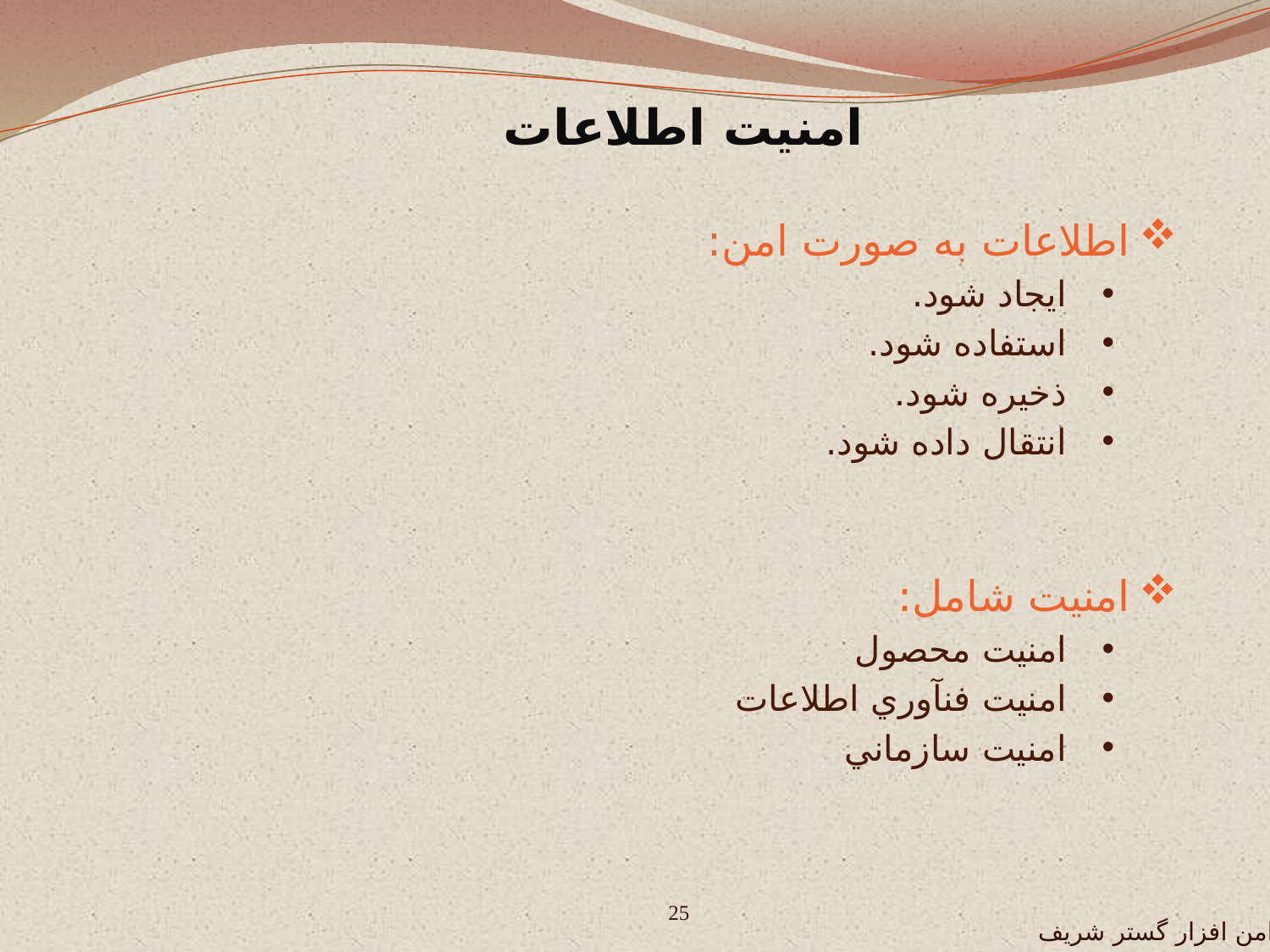

امنيت اطلاعات

اطلاعات به صورت امن:
ايجاد شود.
استفاده شود.
ذخيره شود.
انتقال داده شود.

امنيت شامل:
امنيت محصول
امنيت فنآوري اطلاعات
امنيت سازماني